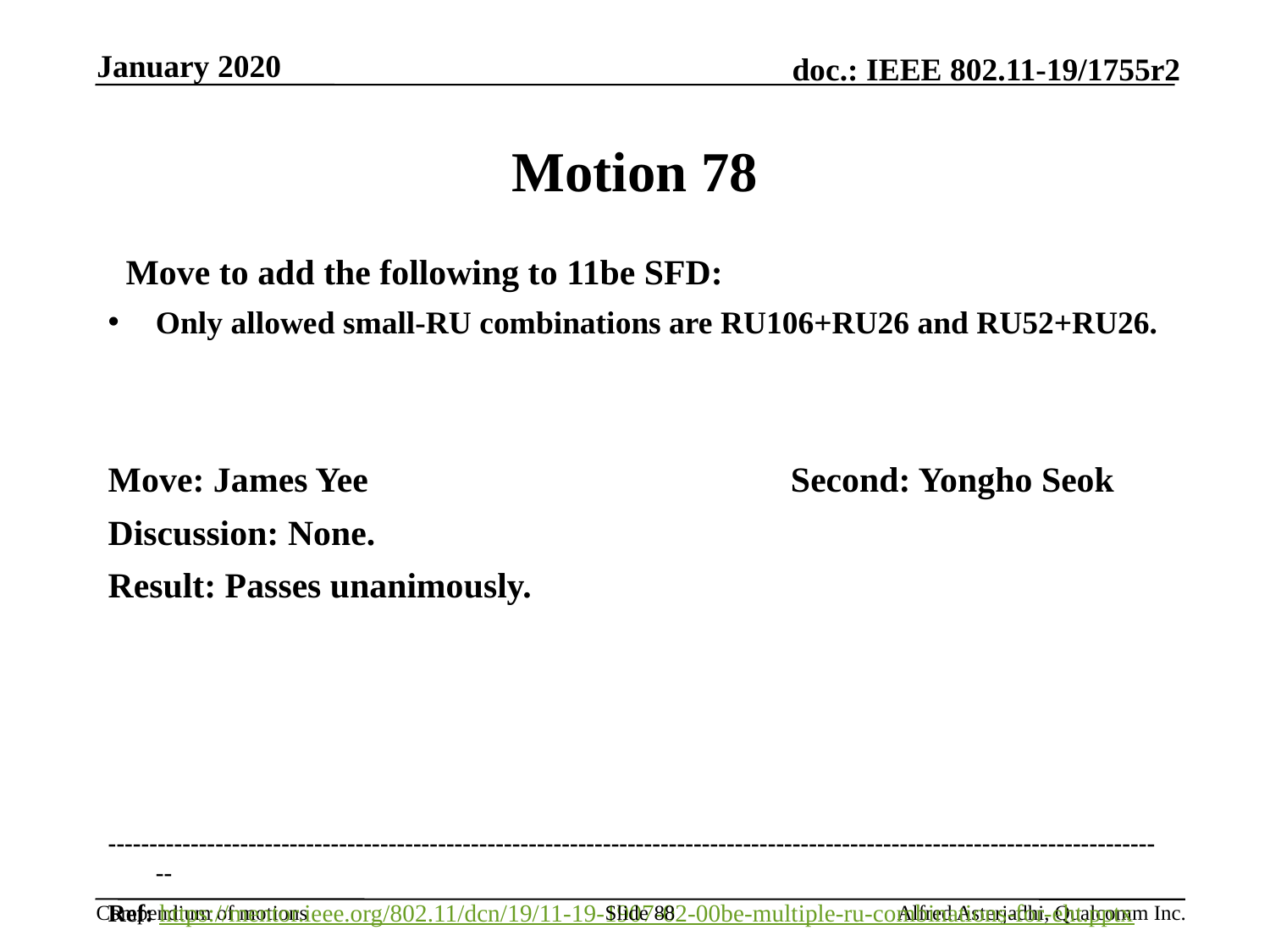

January 2020
# Motion 78
  Move to add the following to 11be SFD:
Only allowed small-RU combinations are RU106+RU26 and RU52+RU26.

Move: James Yee				Second: Yongho Seok
Discussion: None.
Result: Passes unanimously.

---------------------------------------------------------------------------------------------------------------------------------
Ref: https://mentor.ieee.org/802.11/dcn/19/11-19-1907-02-00be-multiple-ru-combinations-for-eht.pptx

Slide 88
Alfred Asterjadhi, Qualcomm Inc.